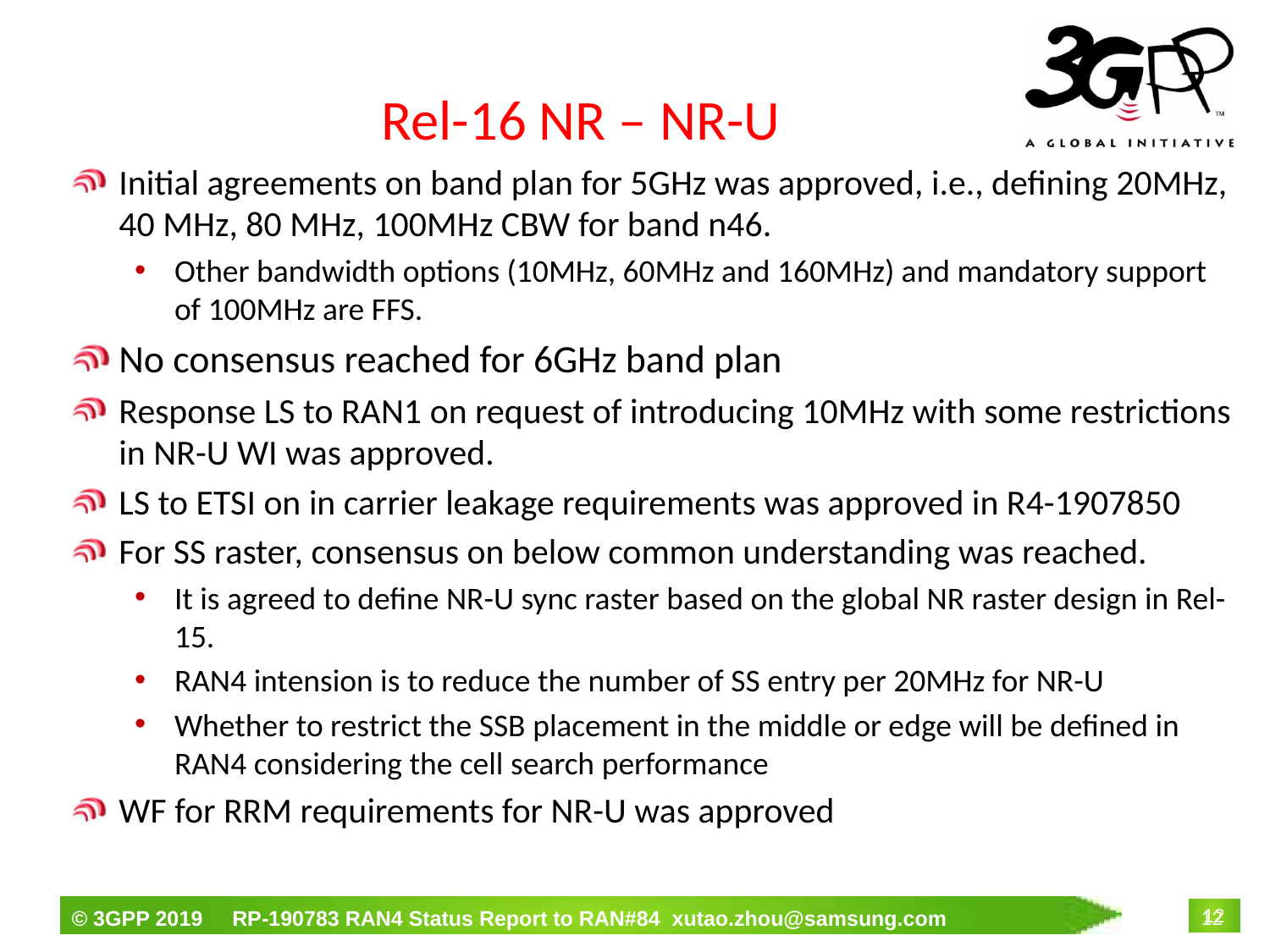

# Rel-16 NR – NR-U
Initial agreements on band plan for 5GHz was approved, i.e., defining 20MHz, 40 MHz, 80 MHz, 100MHz CBW for band n46.
Other bandwidth options (10MHz, 60MHz and 160MHz) and mandatory support  of 100MHz are FFS.
No consensus reached for 6GHz band plan
Response LS to RAN1 on request of introducing 10MHz with some restrictions in NR-U WI was approved.
LS to ETSI on in carrier leakage requirements was approved in R4-1907850
For SS raster, consensus on below common understanding was reached.
It is agreed to define NR-U sync raster based on the global NR raster design in Rel-15.
RAN4 intension is to reduce the number of SS entry per 20MHz for NR-U
Whether to restrict the SSB placement in the middle or edge will be defined in RAN4 considering the cell search performance
WF for RRM requirements for NR-U was approved

12